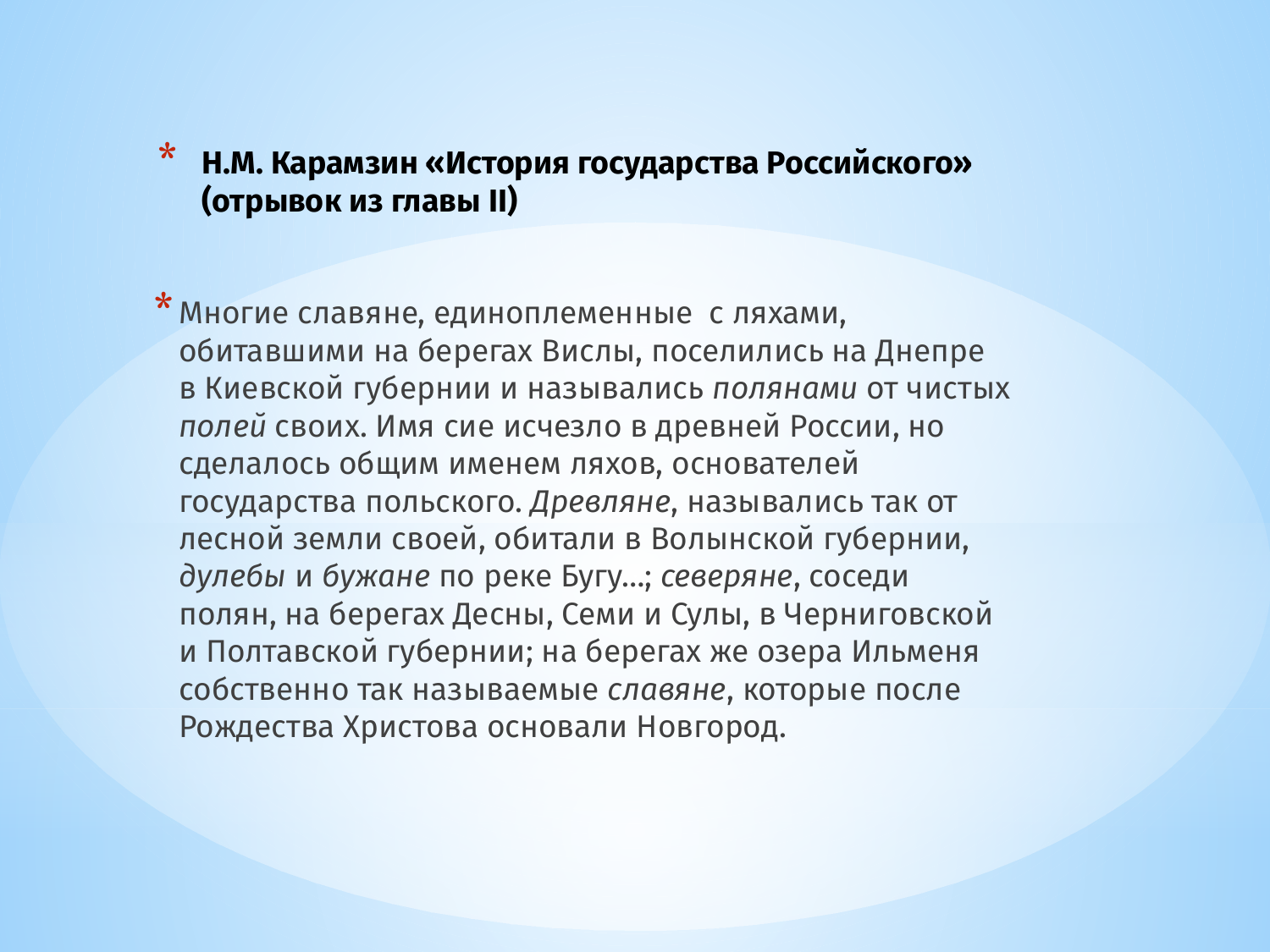

# Н.М. Карамзин «История государства Российского» (отрывок из главы II)
Многие славяне, единоплеменные  с ляхами, обитавшими на берегах Вислы, поселились на Днепре в Киевской губернии и назывались полянами от чистых полей своих. Имя сие исчезло в древней России, но сделалось общим именем ляхов, основателей государства польского. Древляне, назывались так от лесной земли своей, обитали в Волынской губернии, дулебы и бужане по реке Бугу…; северяне, соседи полян, на берегах Десны, Семи и Сулы, в Черниговской и Полтавской губернии; на берегах же озера Ильменя собственно так называемые славяне, которые после Рождества Христова основали Новгород.